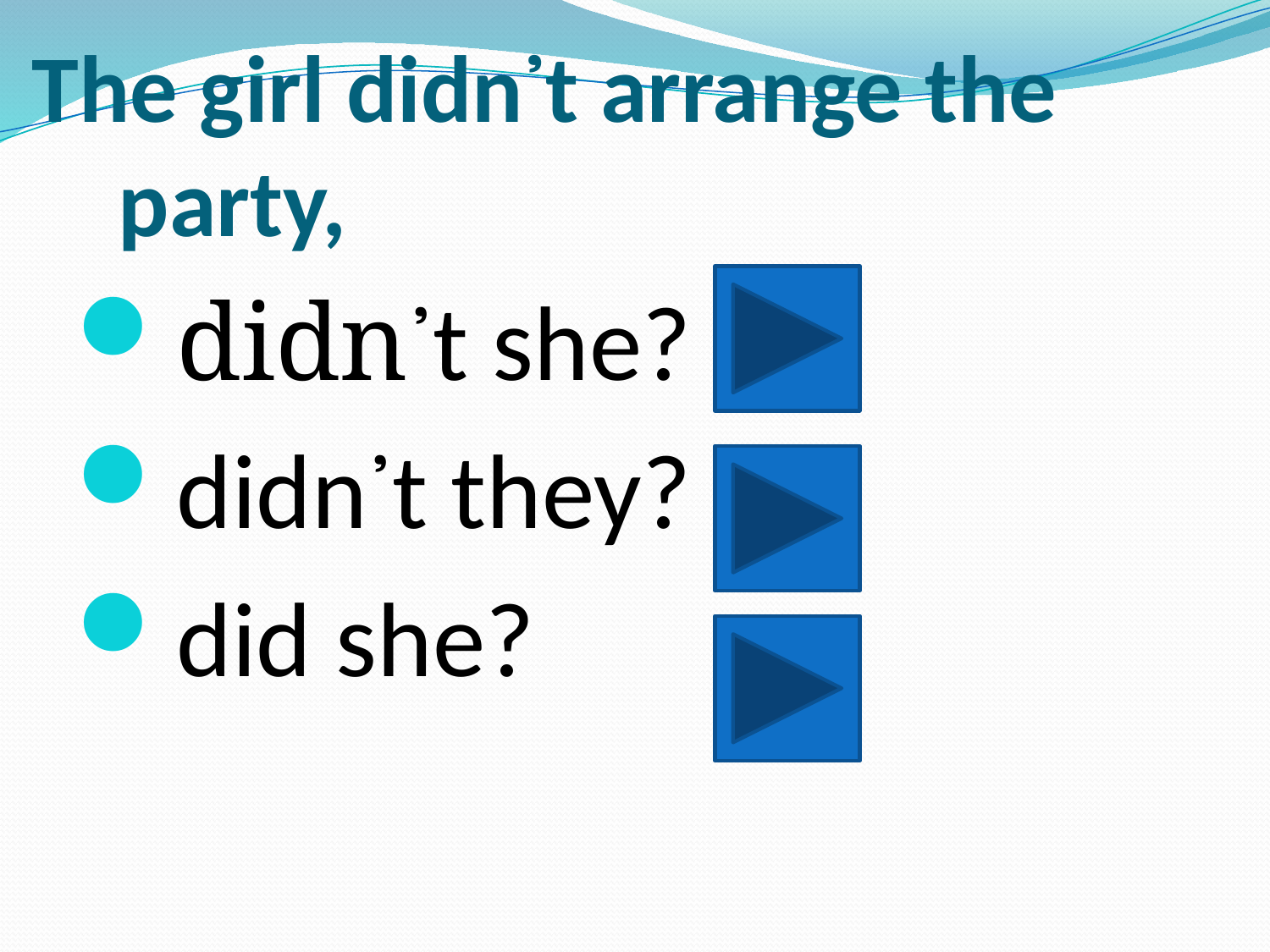

# The girl didn᾽t arrange the party,

didn᾽t she?
didn᾽t they?
did she?